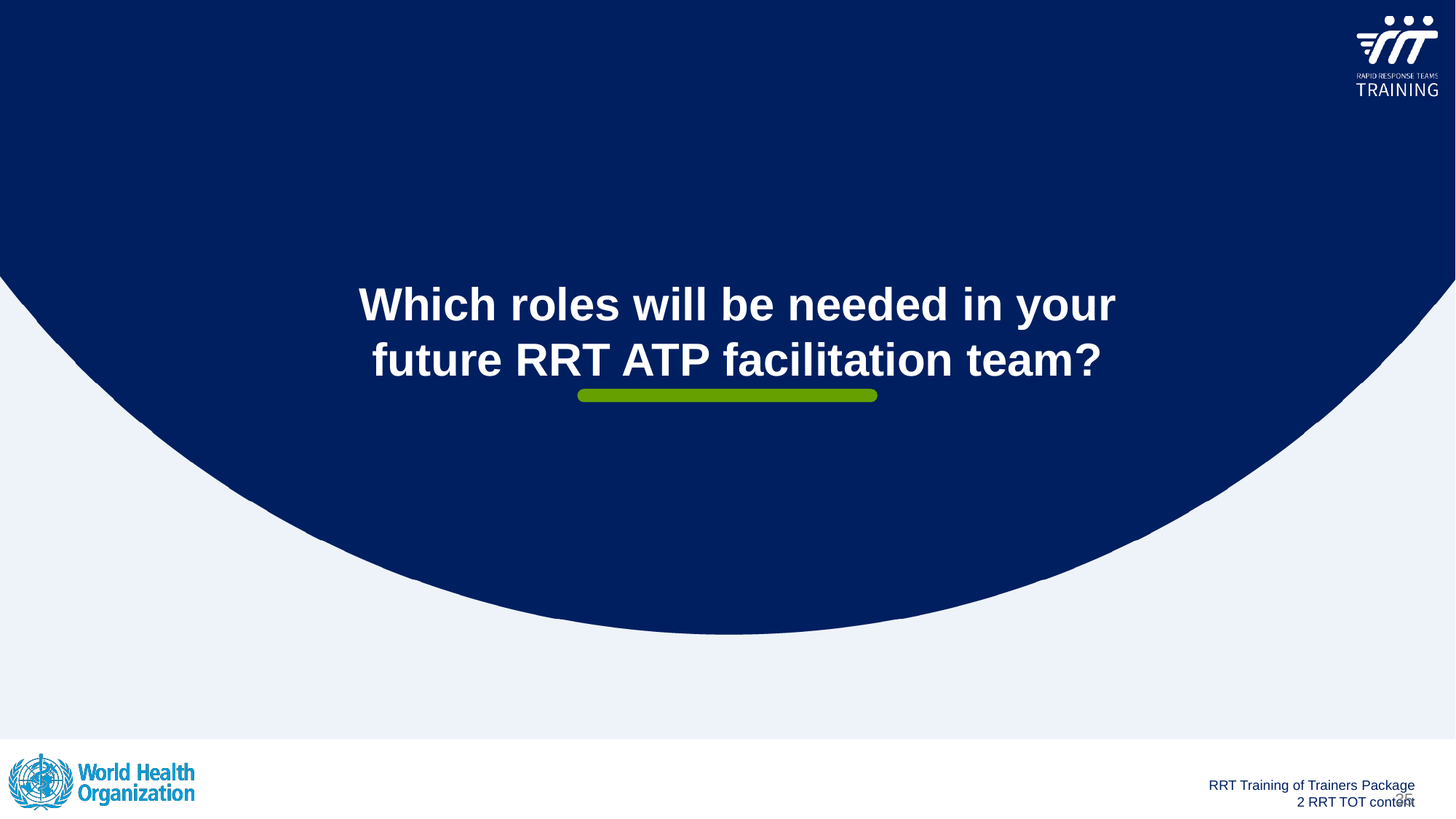

Which roles will be needed in your future RRT ATP facilitation team?